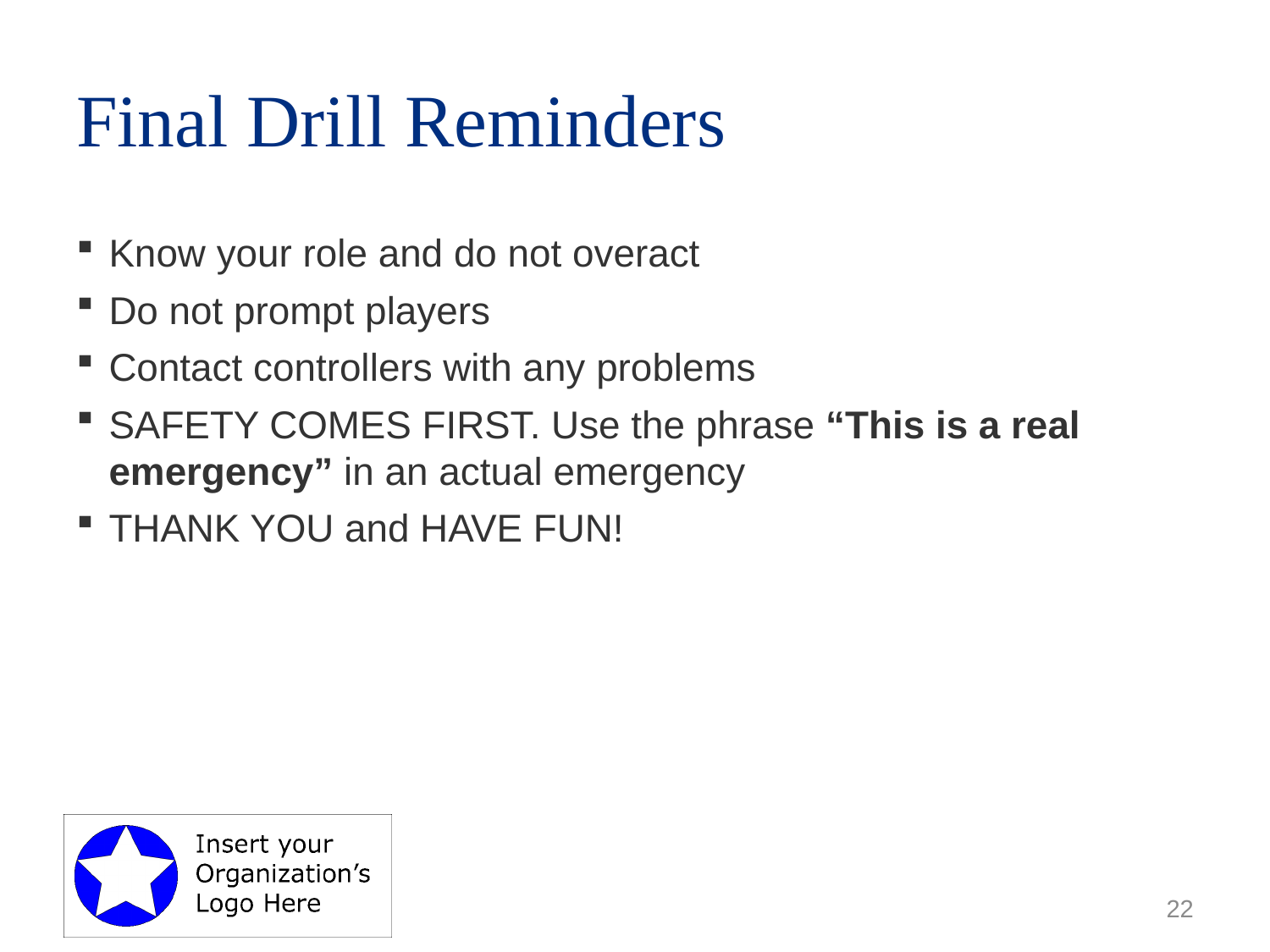

# Final Drill Reminders
Know your role and do not overact
Do not prompt players
Contact controllers with any problems
SAFETY COMES FIRST. Use the phrase “This is a real emergency” in an actual emergency
THANK YOU and HAVE FUN!
22